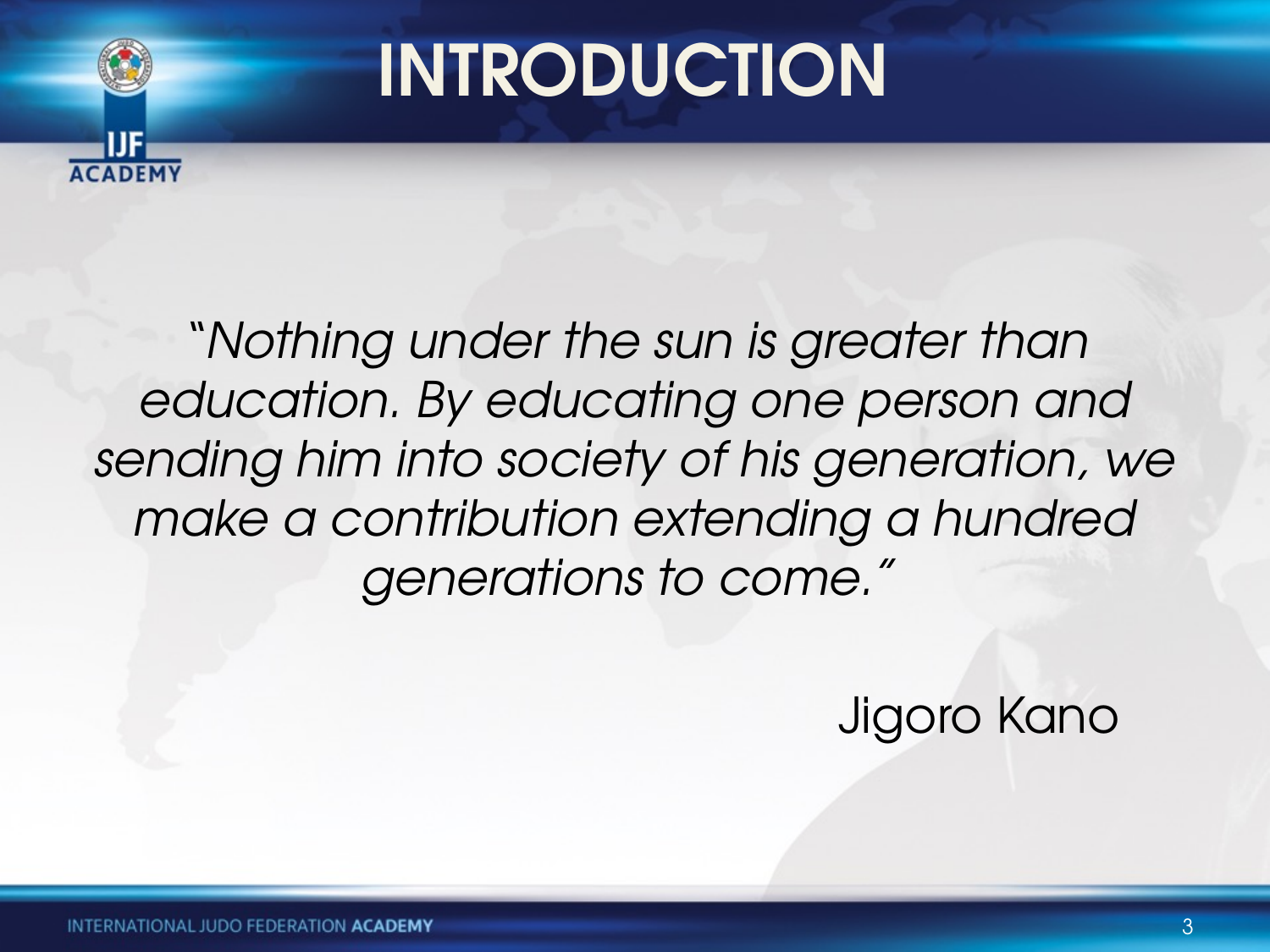

# INTRODUCTION

“Nothing under the sun is greater than education. By educating one person and sending him into society of his generation, we make a contribution extending a hundred generations to come.”

				Jigoro Kano

3